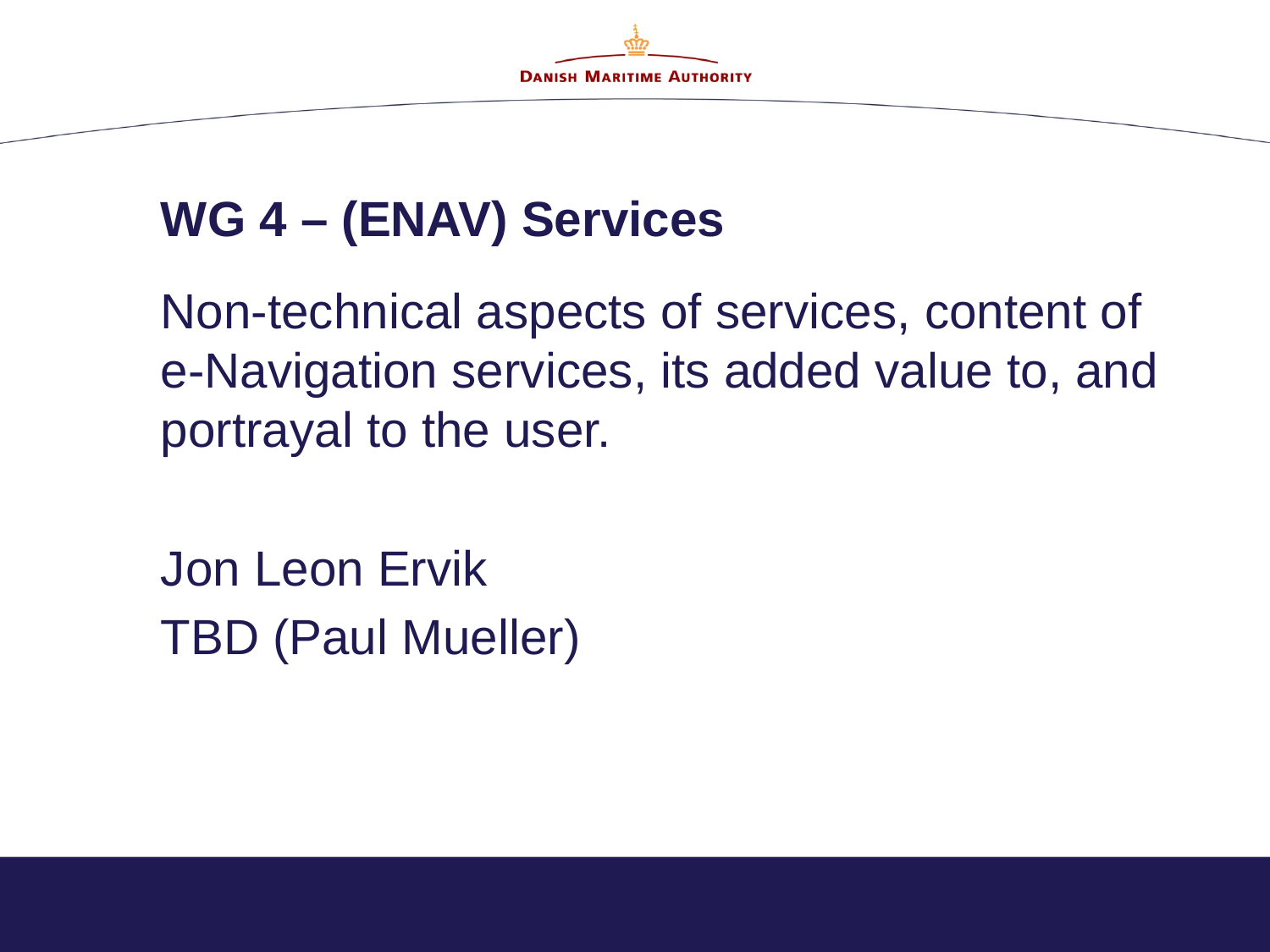

# WG 4 – (ENAV) Services
Non-technical aspects of services, content of e-Navigation services, its added value to, and portrayal to the user.

Jon Leon Ervik
TBD (Paul Mueller)